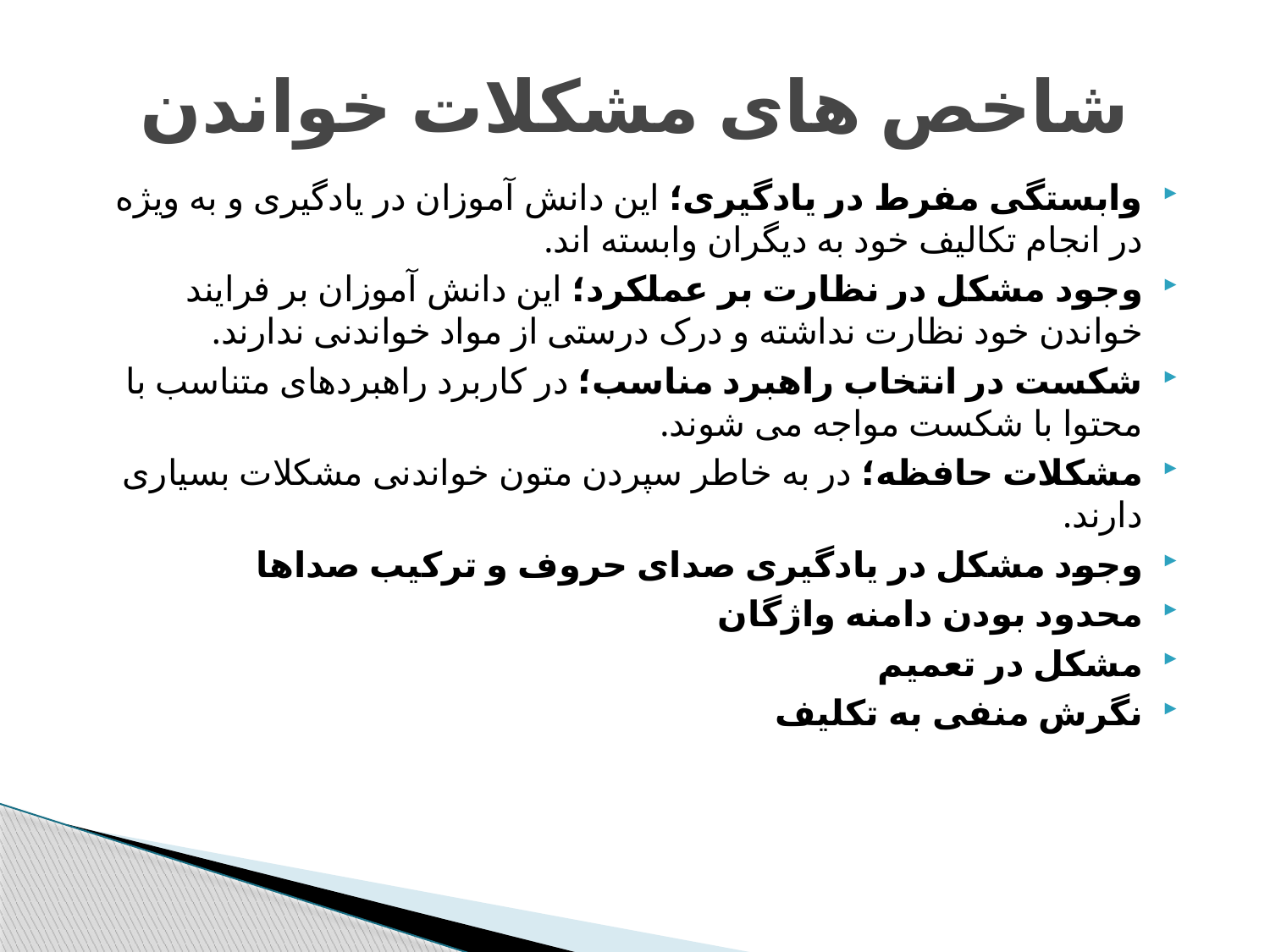

# شاخص های مشکلات خواندن
وابستگی مفرط در یادگیری؛ این دانش آموزان در یادگیری و به ویژه در انجام تکالیف خود به دیگران وابسته اند.
وجود مشکل در نظارت بر عملکرد؛ این دانش آموزان بر فرایند خواندن خود نظارت نداشته و درک درستی از مواد خواندنی ندارند.
شکست در انتخاب راهبرد مناسب؛ در کاربرد راهبردهای متناسب با محتوا با شکست مواجه می شوند.
مشکلات حافظه؛ در به خاطر سپردن متون خواندنی مشکلات بسیاری دارند.
وجود مشکل در یادگیری صدای حروف و ترکیب صداها
محدود بودن دامنه واژگان
مشکل در تعمیم
نگرش منفی به تکلیف